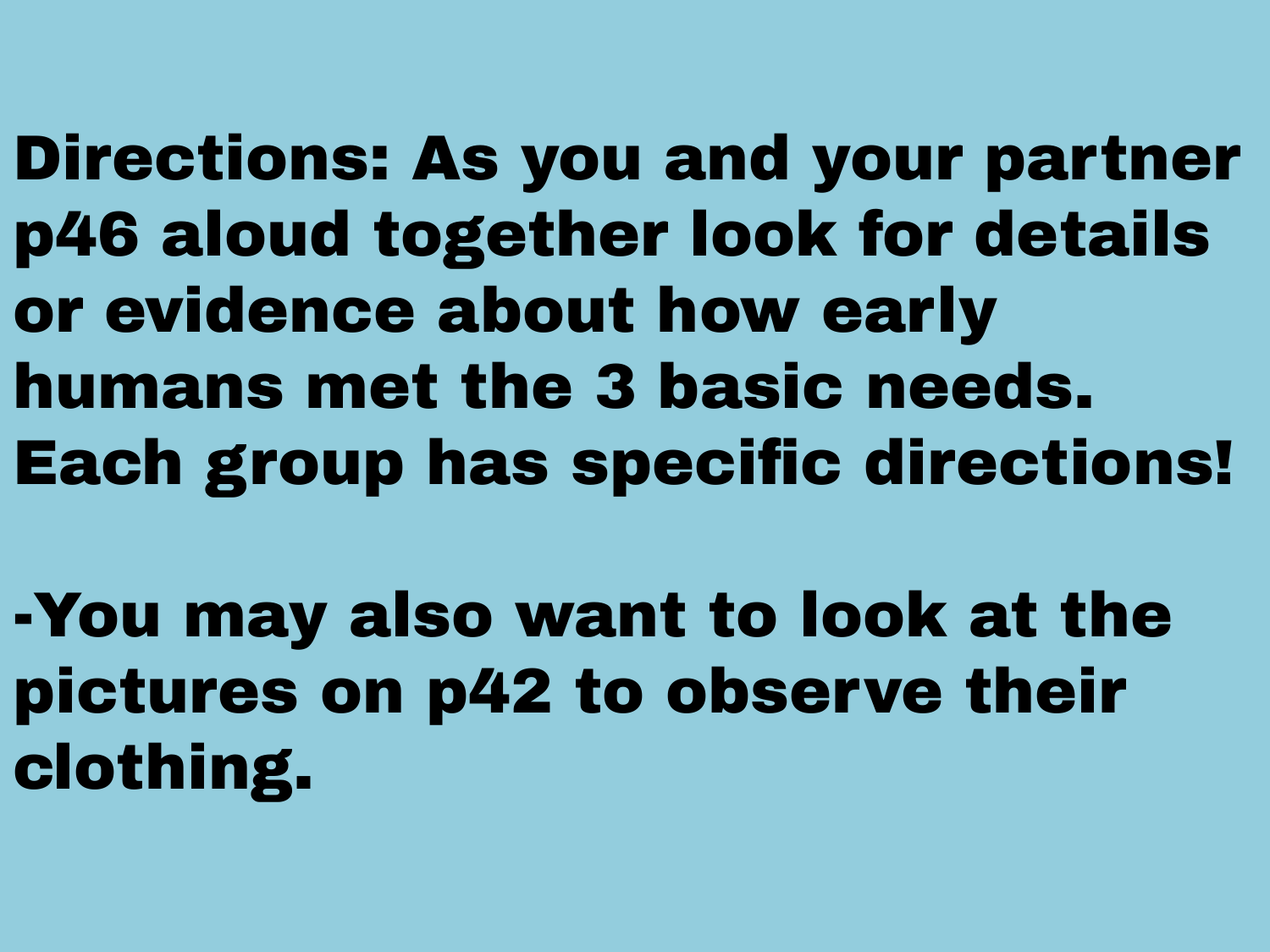

# Directions: As you and your partner p46 aloud together look for details or evidence about how early humans met the 3 basic needs.  Each group has specific directions! -You may also want to look at the pictures on p42 to observe their clothing.